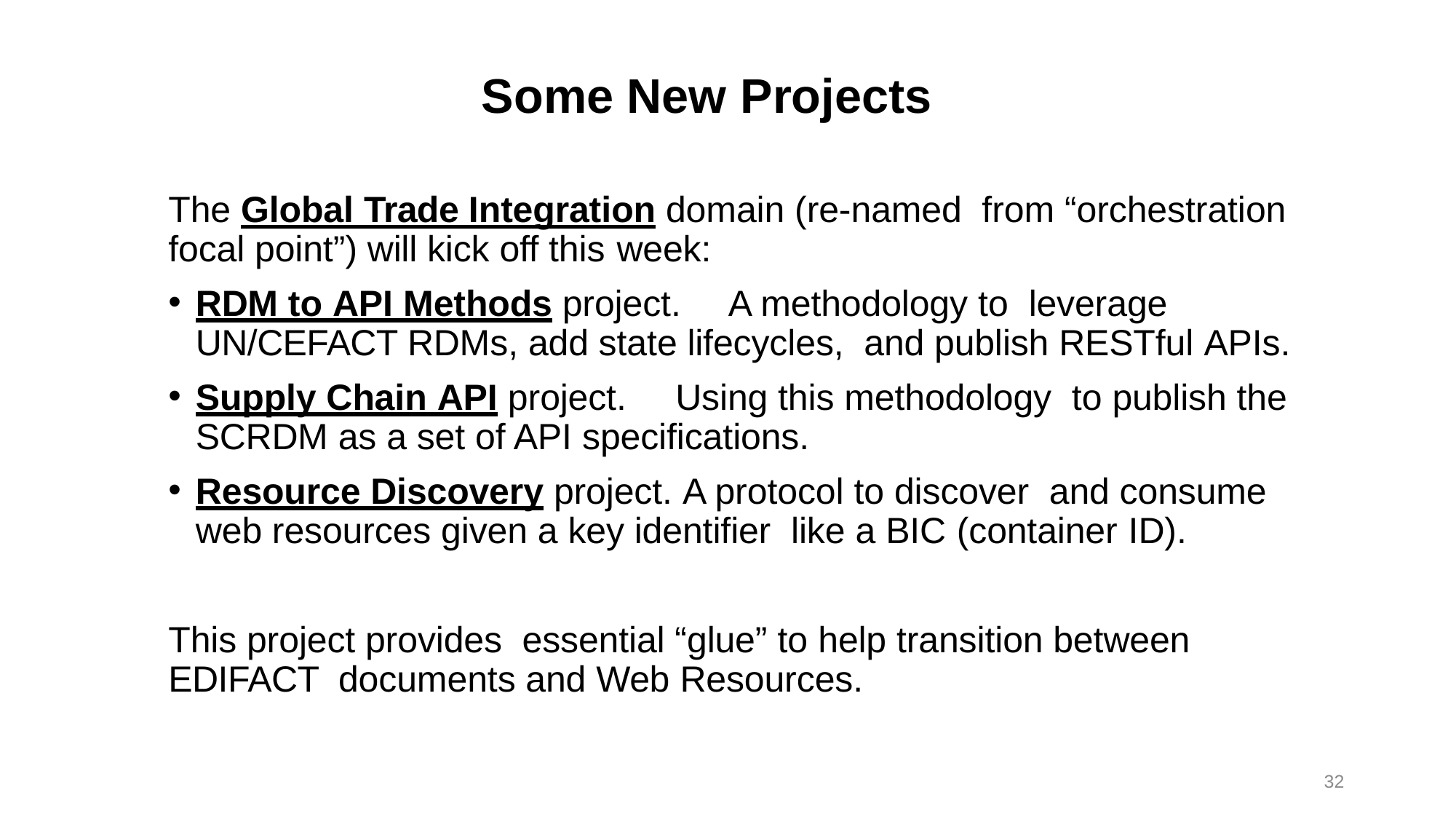

# Some New Projects
The Global Trade Integration domain (re-named  from “orchestration focal point”) will kick off this week:
RDM to API Methods project.	A methodology to  leverage UN/CEFACT RDMs, add state lifecycles,  and publish RESTful APIs.
Supply Chain API project.	Using this methodology  to publish the SCRDM as a set of API specifications.
Resource Discovery project. A protocol to discover  and consume web resources given a key identifier  like a BIC (container ID).

This project provides  essential “glue” to help transition between  EDIFACT  documents and Web Resources.
32